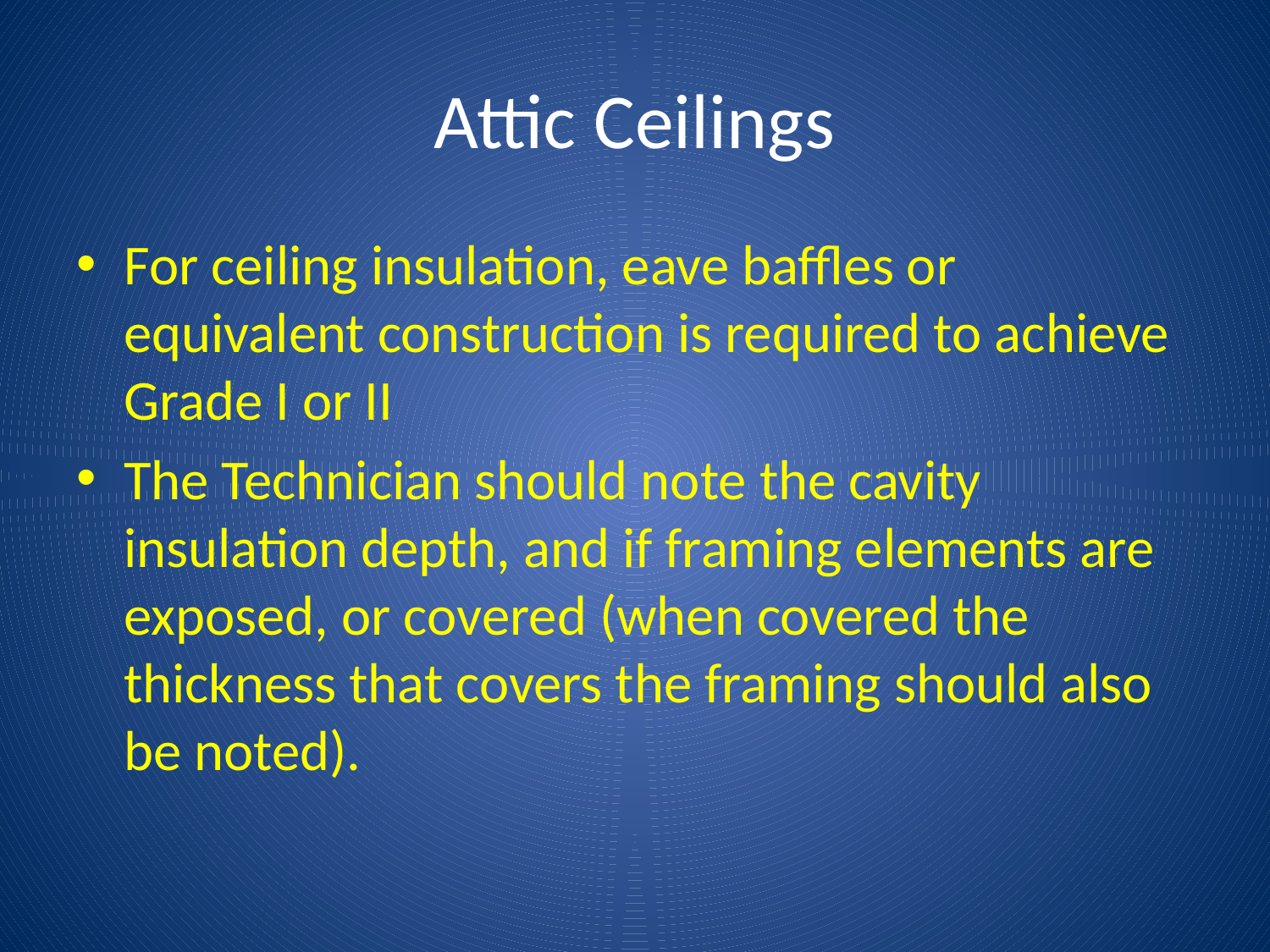

# Attic Ceilings
For ceiling insulation, eave baffles or equivalent construction is required to achieve Grade I or II
The Technician should note the cavity insulation depth, and if framing elements are exposed, or covered (when covered the thickness that covers the framing should also be noted).